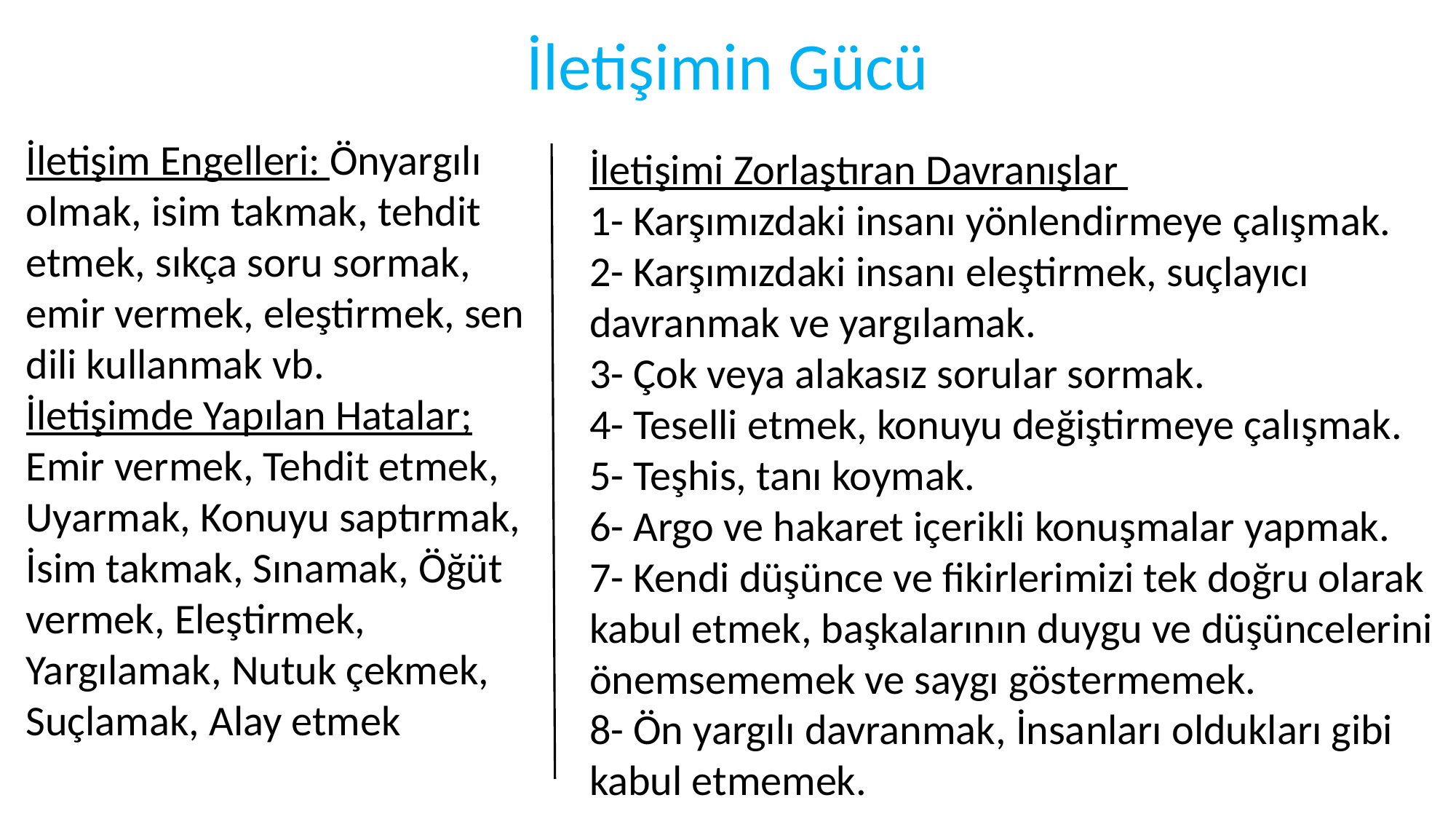

# İletişimin Gücü
İletişim Engelleri: Önyargılı olmak, isim takmak, tehdit etmek, sıkça soru sormak, emir vermek, eleştirmek, sen dili kullanmak vb.
İletişimde Yapılan Hatalar; Emir vermek, Tehdit etmek, Uyarmak, Konuyu saptırmak, İsim takmak, Sınamak, Öğüt vermek, Eleştirmek, Yargılamak, Nutuk çekmek, Suçlamak, Alay etmek
İletişimi Zorlaştıran Davranışlar
1- Karşımızdaki insanı yönlendirmeye çalışmak.
2- Karşımızdaki insanı eleştirmek, suçlayıcı davranmak ve yargılamak.
3- Çok veya alakasız sorular sormak.
4- Teselli etmek, konuyu değiştirmeye çalışmak.
5- Teşhis, tanı koymak.
6- Argo ve hakaret içerikli konuşmalar yapmak.
7- Kendi düşünce ve fikirlerimizi tek doğru olarak kabul etmek, başkalarının duygu ve düşüncelerini önemsememek ve saygı göstermemek.
8- Ön yargılı davranmak, İnsanları oldukları gibi kabul etmemek.